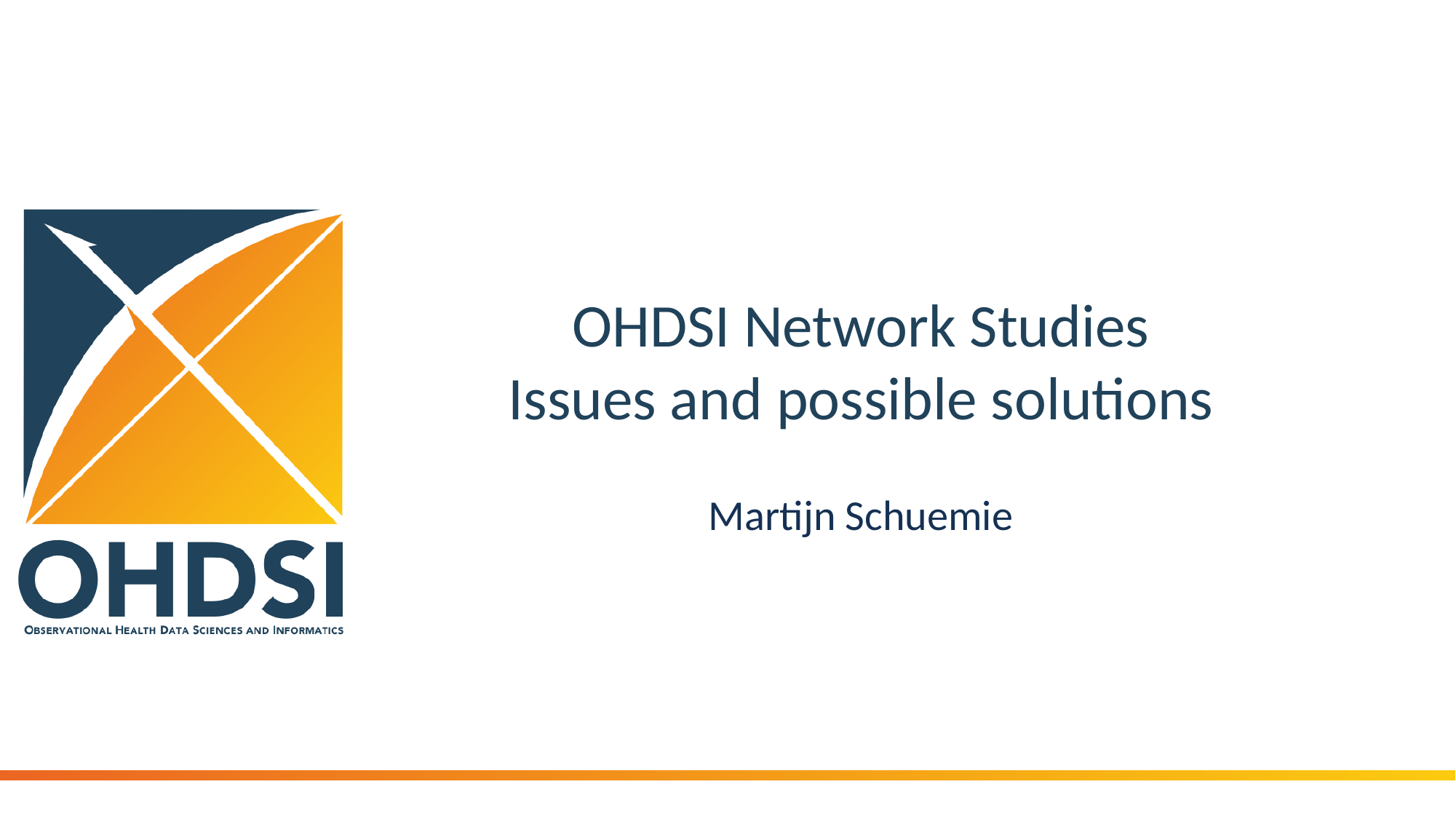

# OHDSI Network Studies Issues and possible solutions
Martijn Schuemie